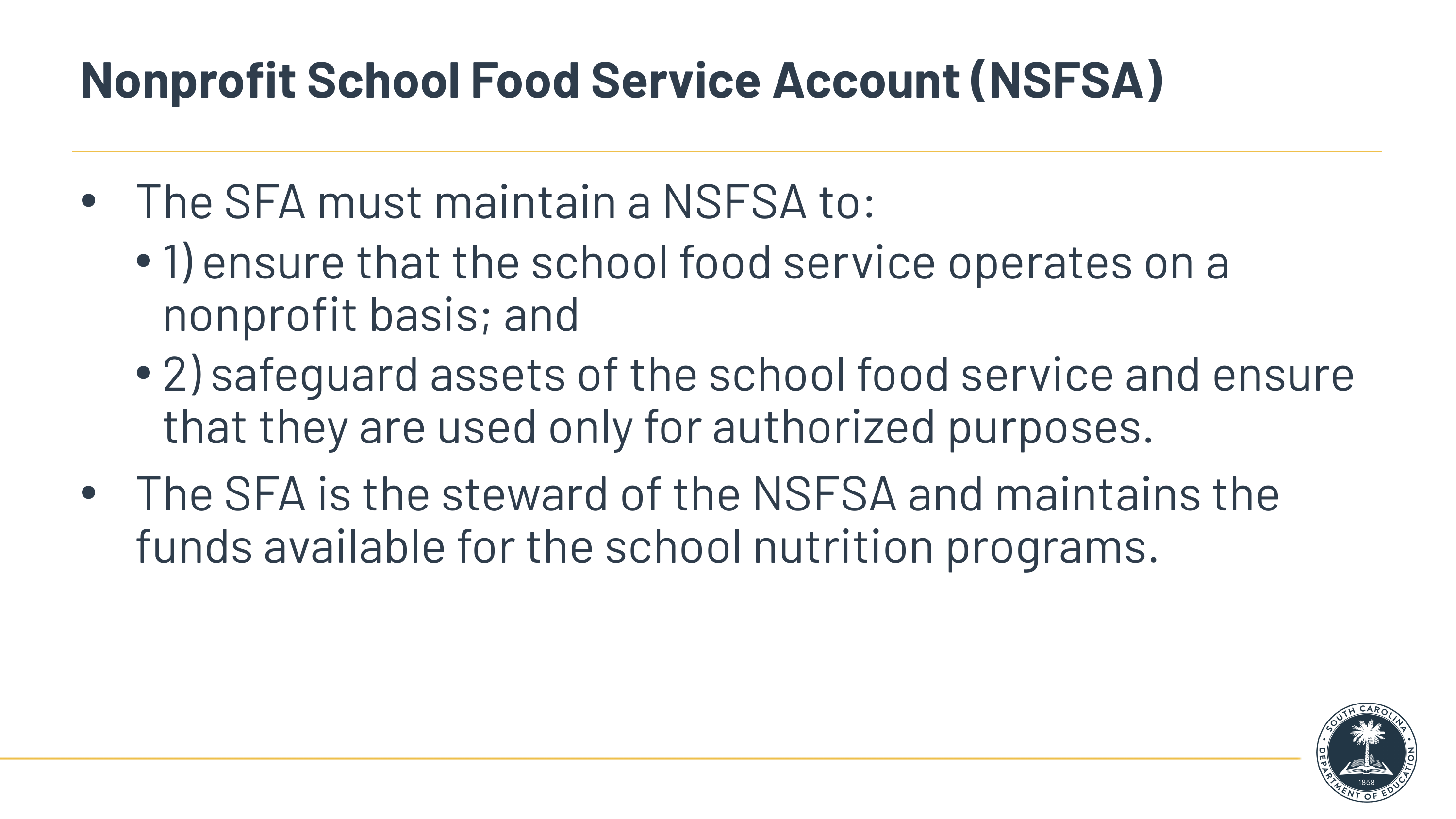

# Nonprofit School Food Service Account (NSFSA)
The SFA must maintain a NSFSA to:
1) ensure that the school food service operates on a nonprofit basis; and
2) safeguard assets of the school food service and ensure that they are used only for authorized purposes.
The SFA is the steward of the NSFSA and maintains the funds available for the school nutrition programs.